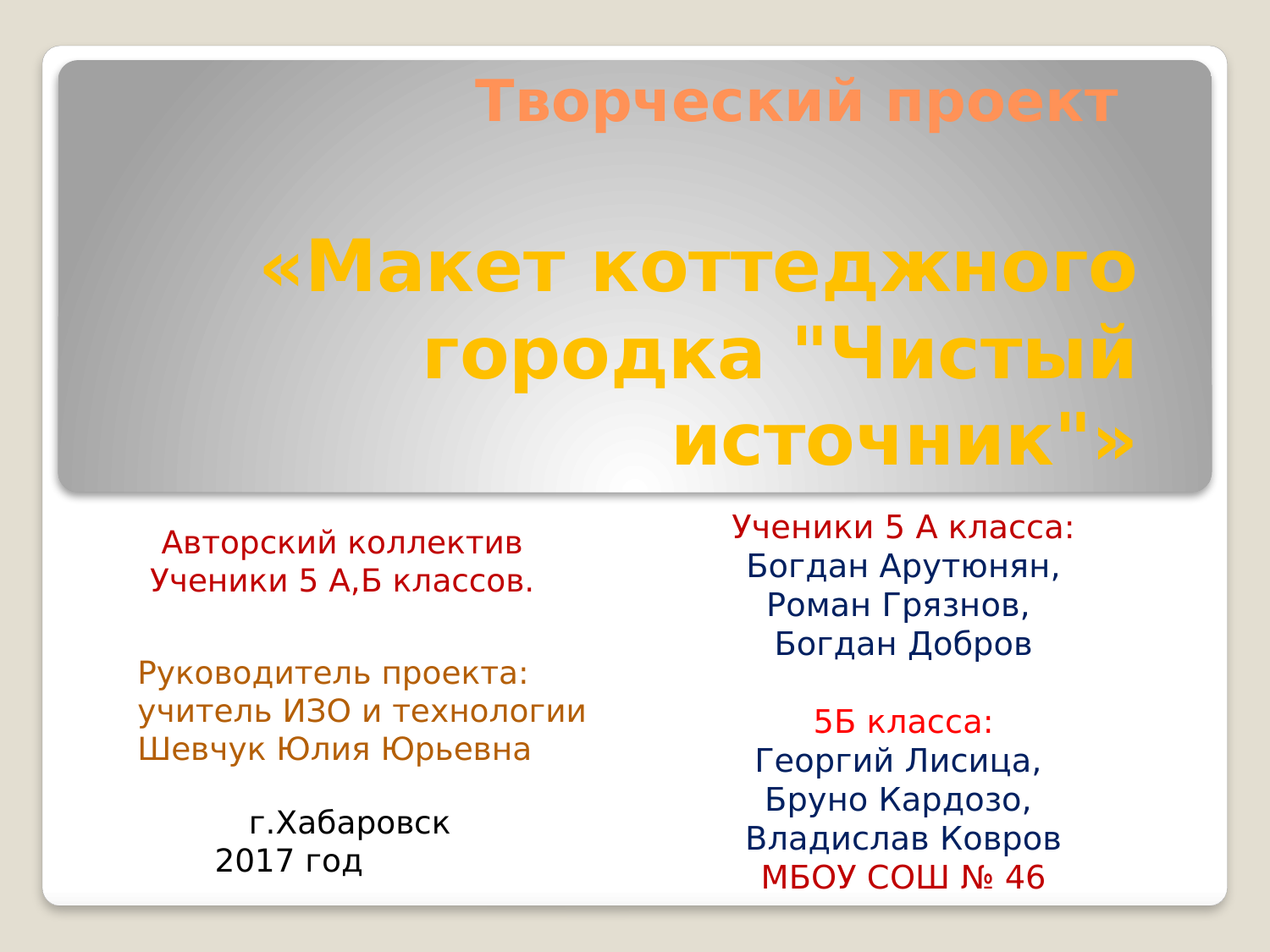

# Творческий проект «Макет коттеджного городка "Чистый источник"»
Ученики 5 А класса:
Богдан Арутюнян,
Роман Грязнов,
Богдан Добров

5Б класса:
Георгий Лисица,
Бруно Кардозо,
Владислав Ковров
МБОУ СОШ № 46

Авторский коллектив
Ученики 5 А,Б классов.
Руководитель проекта:
учитель ИЗО и технологии
Шевчук Юлия Юрьевна
г.Хабаровск
2017 год